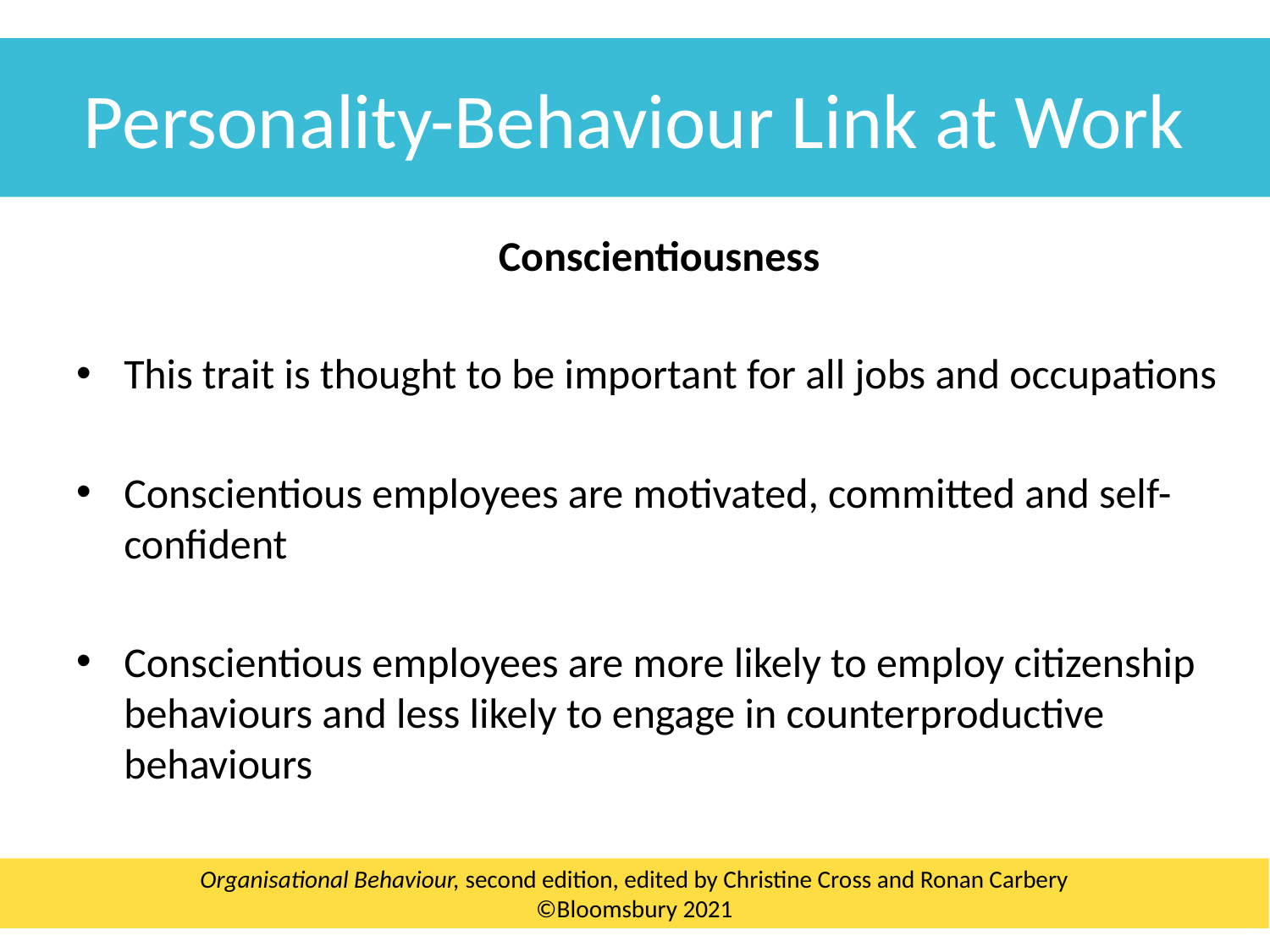

Personality-Behaviour Link at Work
Conscientiousness

This trait is thought to be important for all jobs and occupations

Conscientious employees are motivated, committed and self-confident

Conscientious employees are more likely to employ citizenship behaviours and less likely to engage in counterproductive behaviours